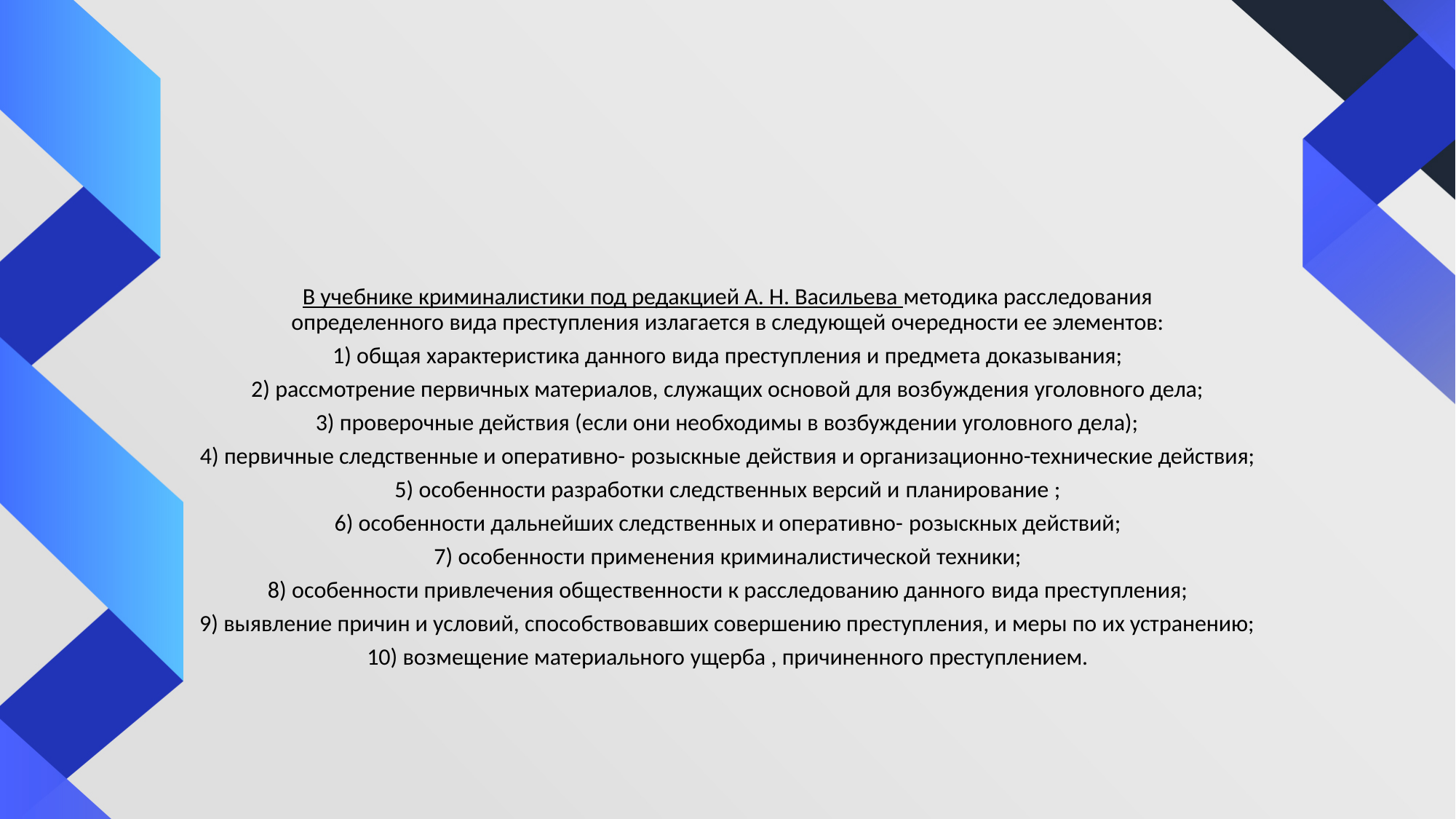

#

В учебнике криминалистики под редакцией А. Н. Васильева методика расследования определенного вида преступления излагается в следующей очередности ее элементов:
1) общая характеристика данного вида преступления и предмета доказывания;
2) рассмотрение первичных материалов, служащих основой для возбуждения уголовного дела;
3) проверочные действия (если они необходимы в возбуждении уголовного дела);
4) первичные следственные и оперативно- розыскные действия и организационно-технические действия;
5) особенности разработки следственных версий и планирование ;
6) особенности дальнейших следственных и оперативно- розыскных действий;
7) особенности применения криминалистической техники;
8) особенности привлечения общественности к расследованию данного вида преступления;
9) выявление причин и условий, способствовавших совершению преступления, и меры по их устранению;
10) возмещение материального ущерба , причиненного преступлением.